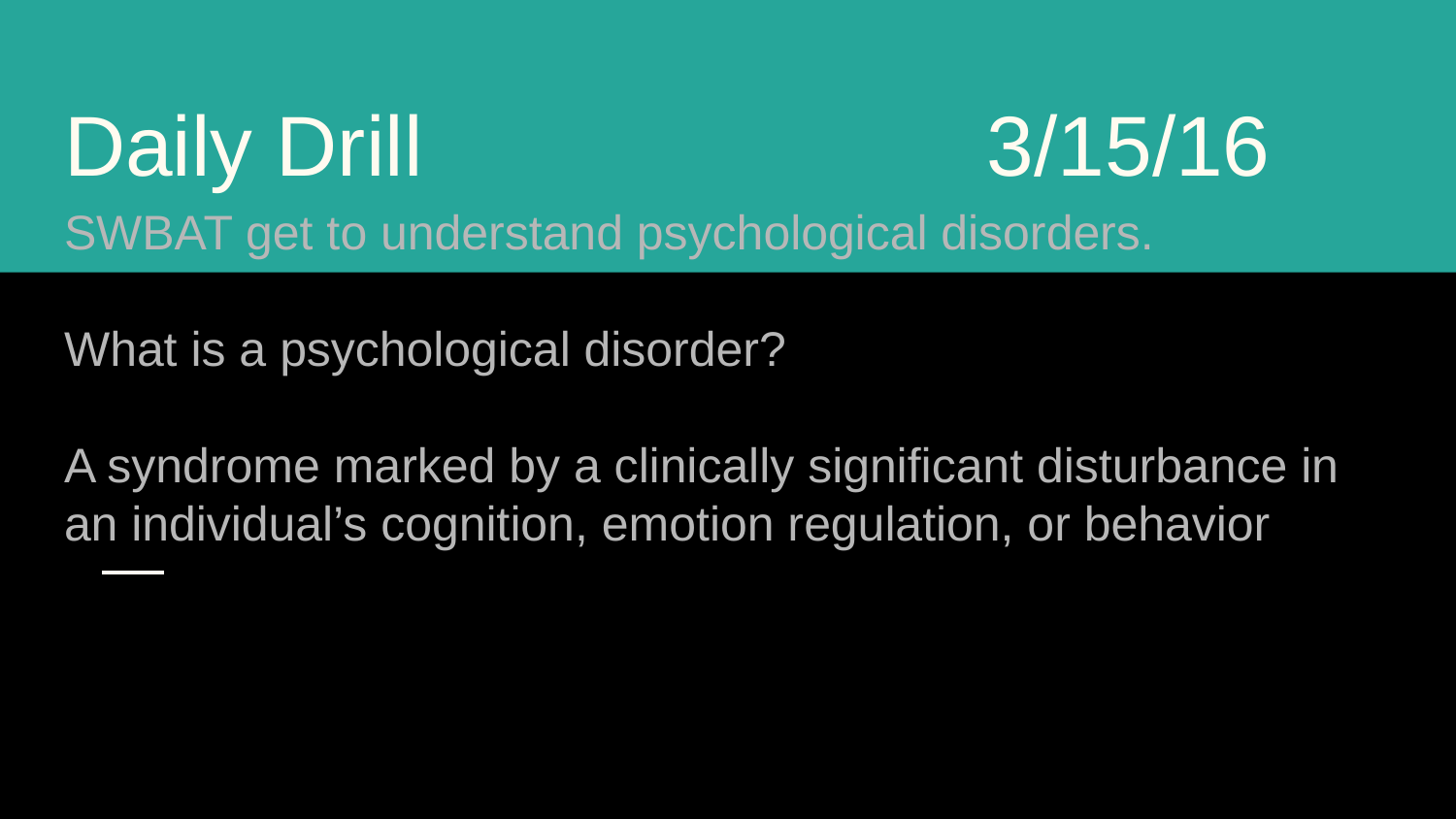

# Daily Drill                        3/15/16
SWBAT get to understand psychological disorders.

What is a psychological disorder?

A syndrome marked by a clinically significant disturbance in an individual’s cognition, emotion regulation, or behavior